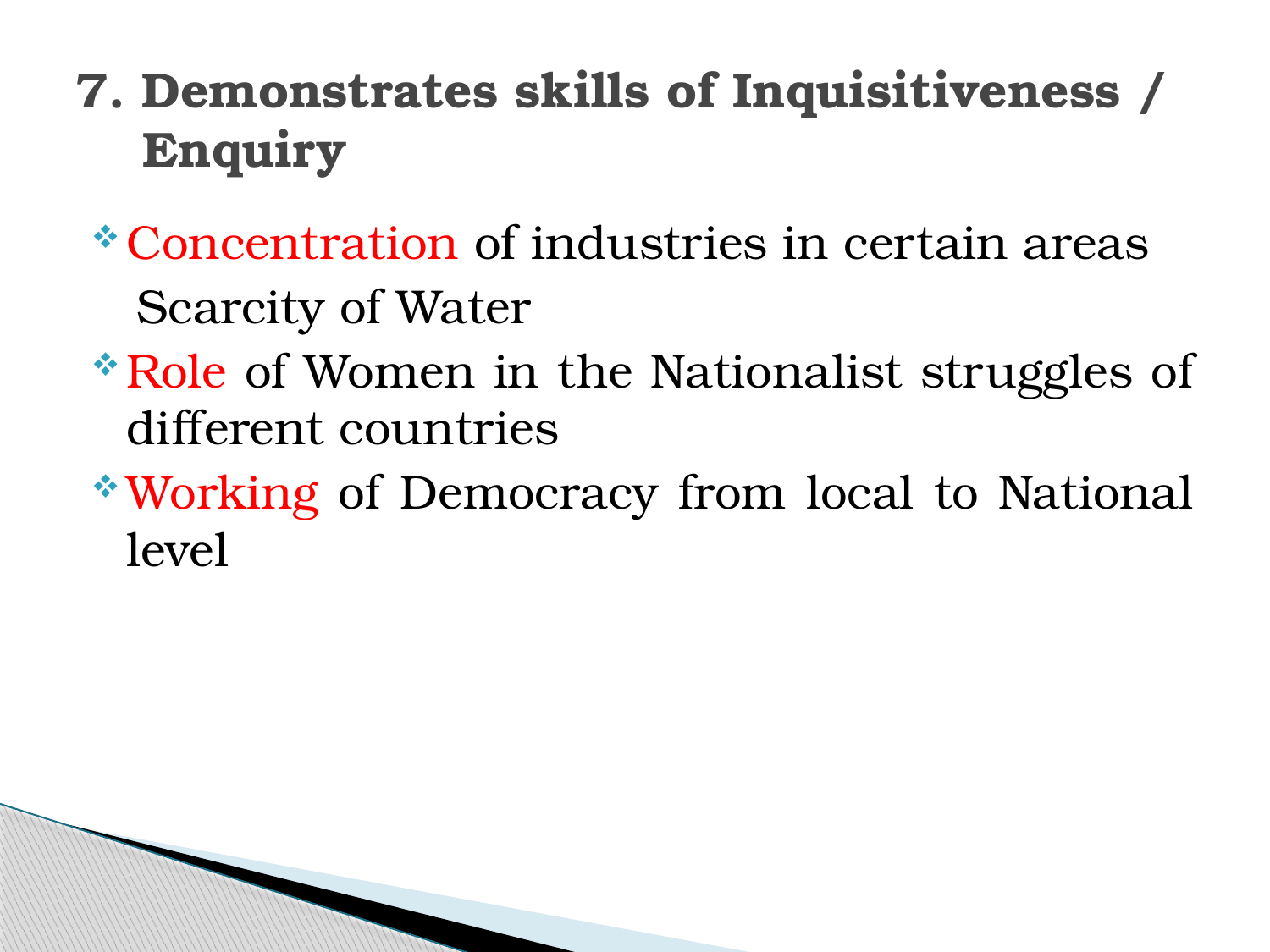

# 7. Demonstrates skills of Inquisitiveness / Enquiry
Concentration of industries in certain areas
   Scarcity of Water
Role of Women in the Nationalist struggles of different countries
Working of Democracy from local to National level